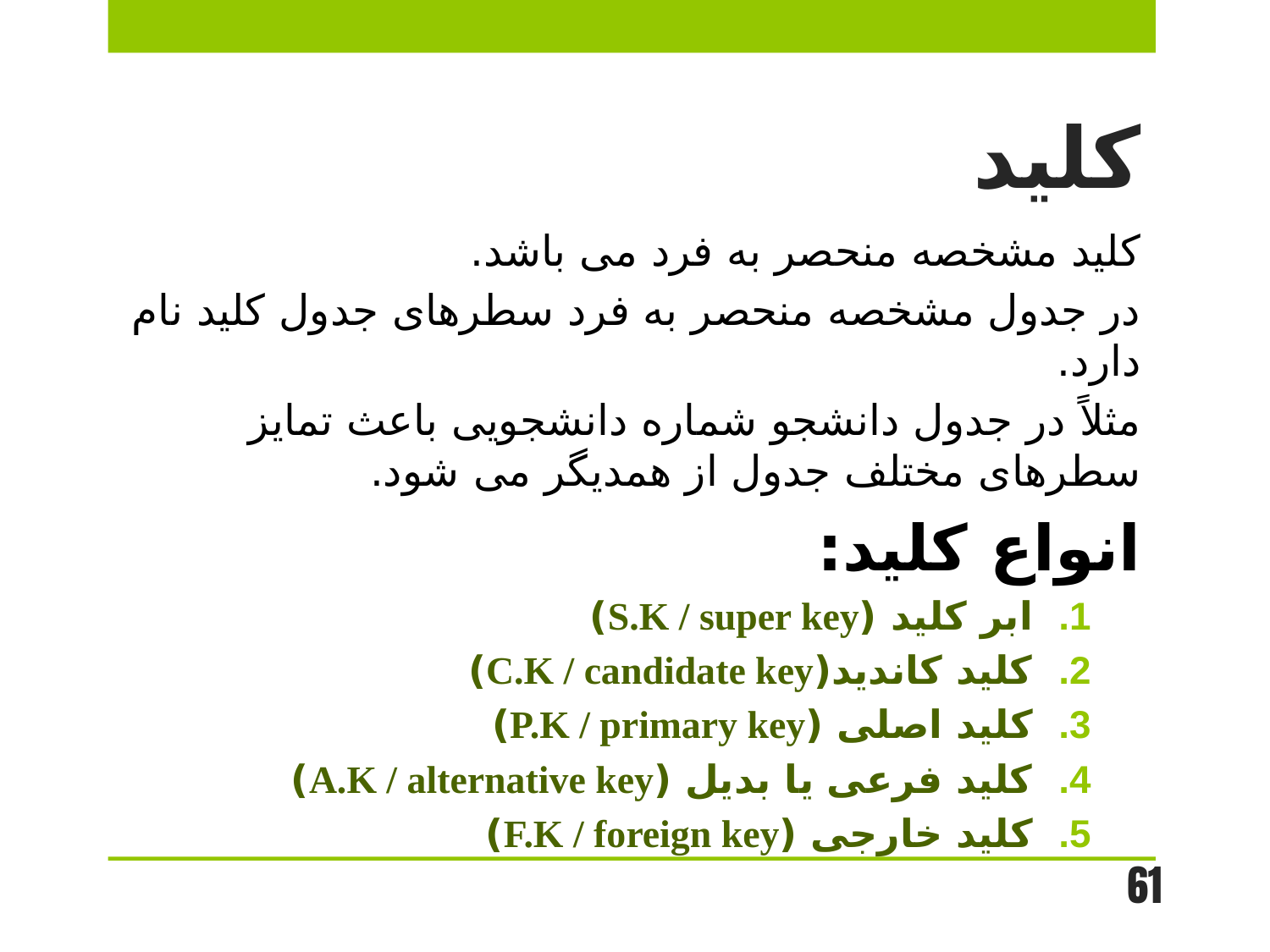

# کلید
کلید مشخصه منحصر به فرد می باشد.
در جدول مشخصه منحصر به فرد سطرهای جدول کلید نام دارد.
مثلاً در جدول دانشجو شماره دانشجویی باعث تمایز سطرهای مختلف جدول از همدیگر می شود.
انواع کلید:
ابر کلید (S.K / super key)
كليد كانديد(C.K / candidate key)
کلید اصلی (P.K / primary key)
کلید فرعی یا بدیل (A.K / alternative key)
کلید خارجی (F.K / foreign key)
61